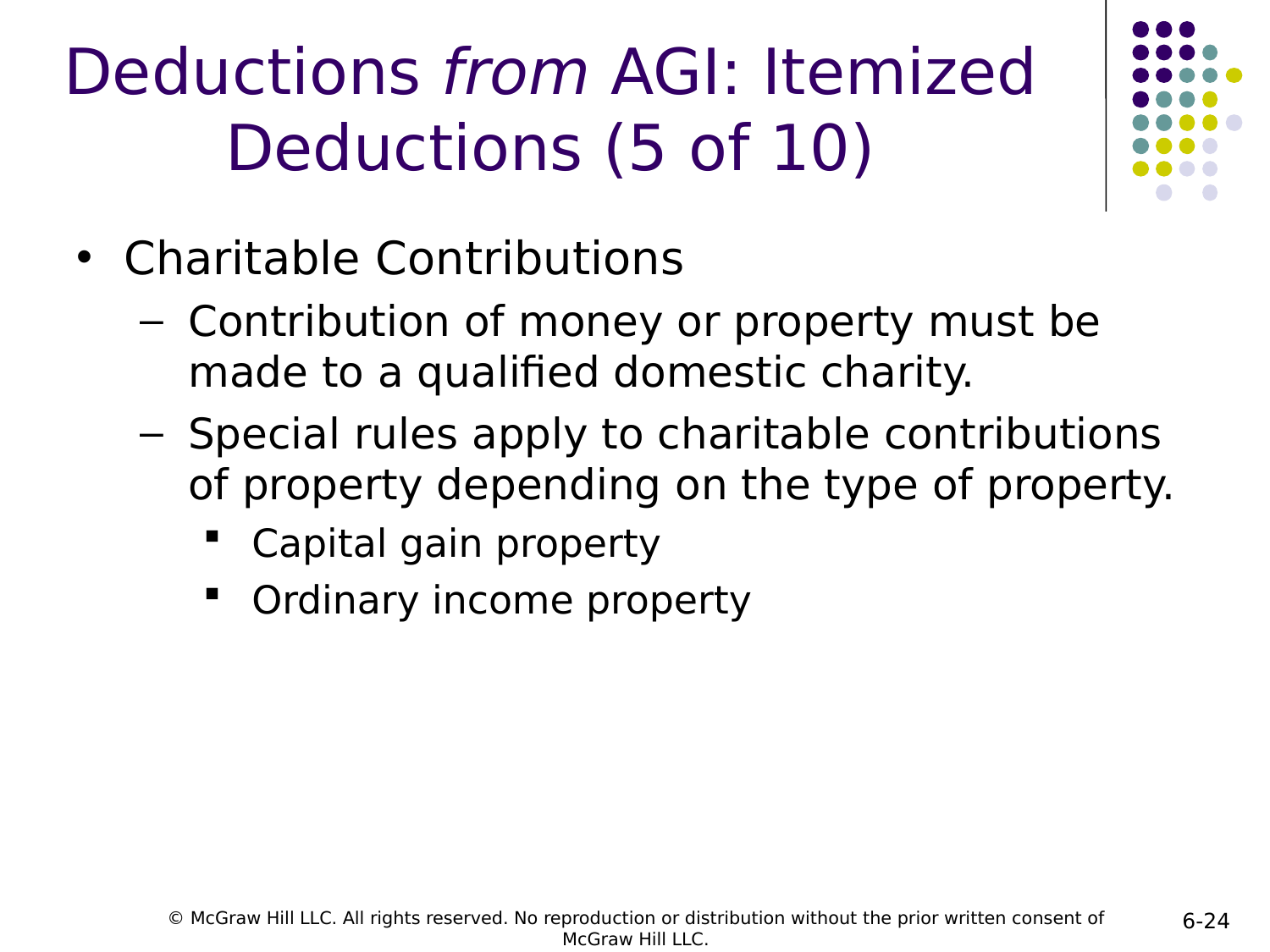

# Deductions from AGI: Itemized Deductions (5 of 10)
Charitable Contributions
Contribution of money or property must be made to a qualified domestic charity.
Special rules apply to charitable contributions of property depending on the type of property.
Capital gain property
Ordinary income property